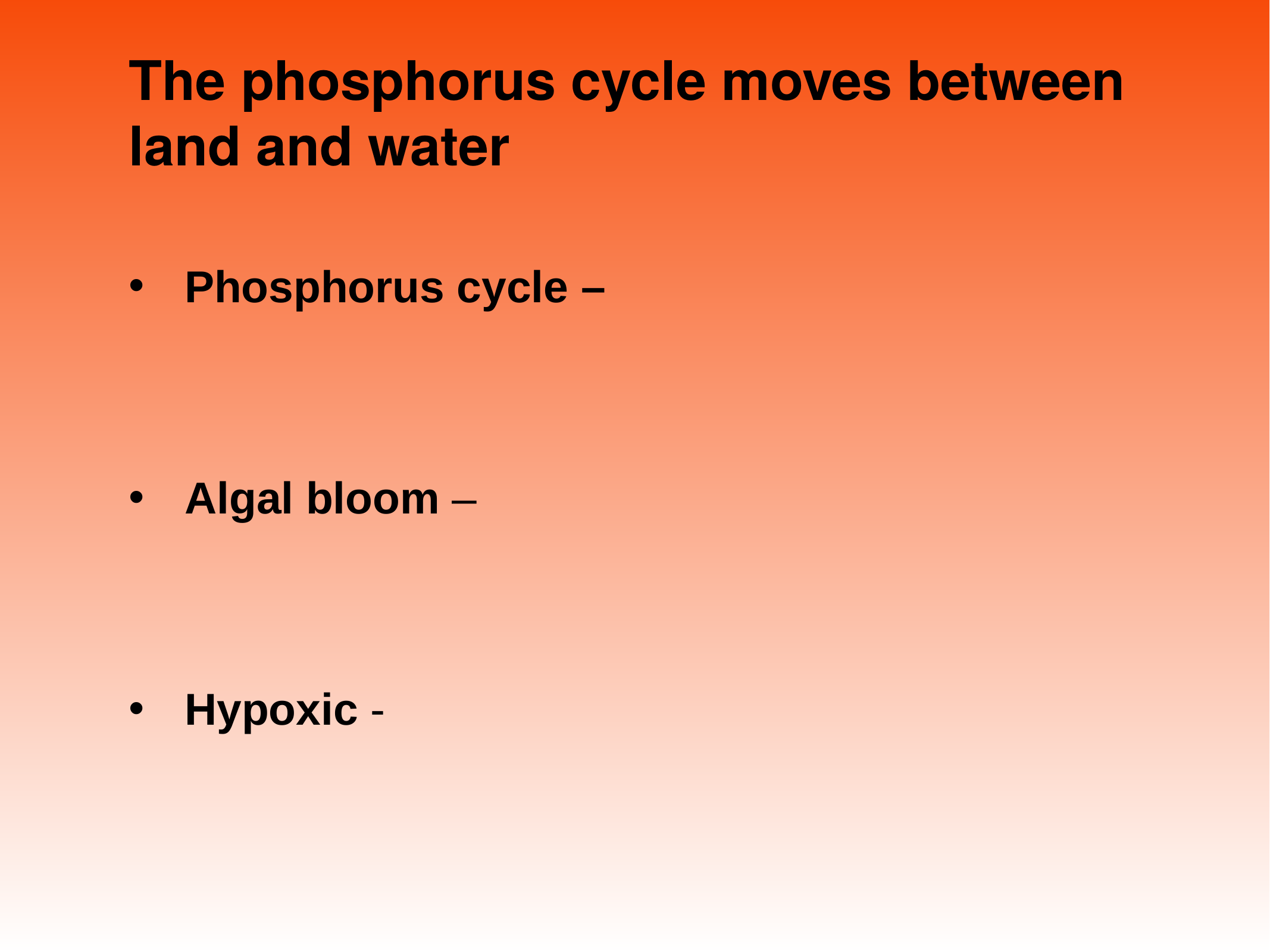

# The phosphorus cycle moves between land and water
Phosphorus cycle –

Algal bloom –

Hypoxic -